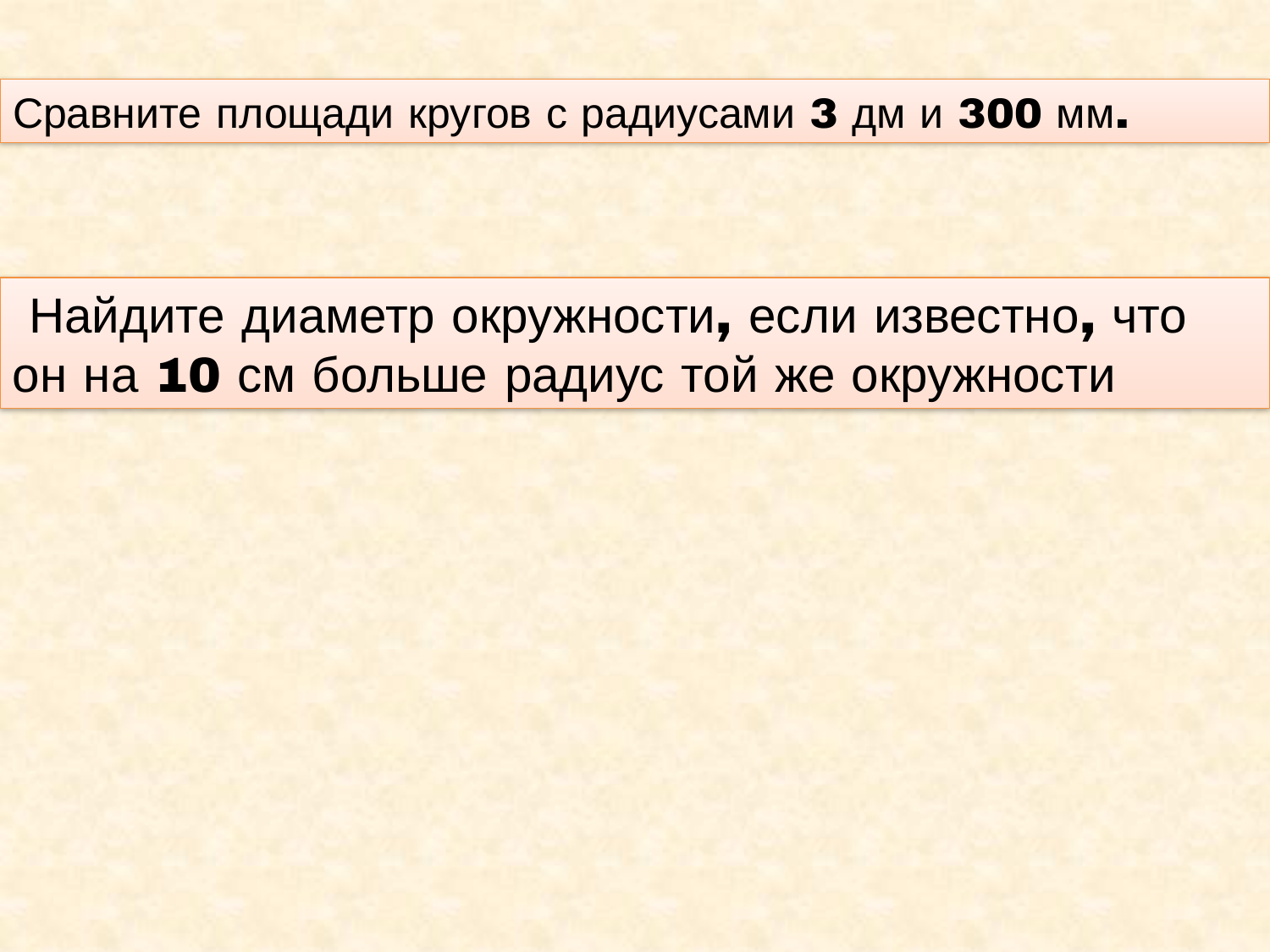

Сравните площади кругов с радиусами 3 дм и 300 мм.
 Найдите диаметр окружности, если известно, что он на 10 см больше радиус той же окружности